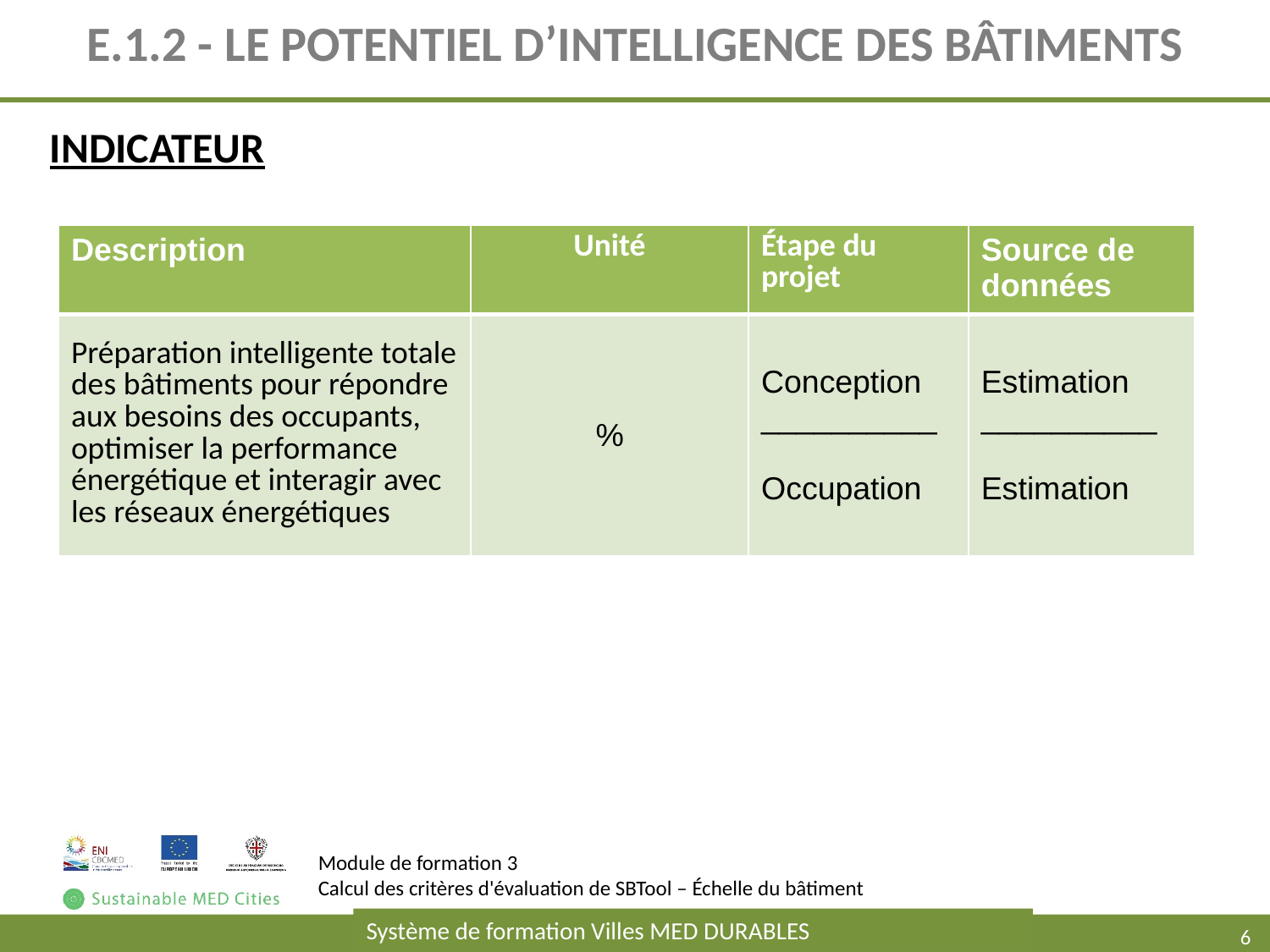

# E.1.2 - LE POTENTIEL D’INTELLIGENCE DES BÂTIMENTS
INDICATEUR
| Description | Unité | Étape du projet | Source de données |
| --- | --- | --- | --- |
| Préparation intelligente totale des bâtiments pour répondre aux besoins des occupants, optimiser la performance énergétique et interagir avec les réseaux énergétiques | % | Conception \_\_\_\_\_\_\_\_\_\_ Occupation | Estimation \_\_\_\_\_\_\_\_\_\_ Estimation |
Module de formation 3
Calcul des critères d'évaluation de SBTool – Échelle du bâtiment
Système de formation Villes MED DURABLES
6